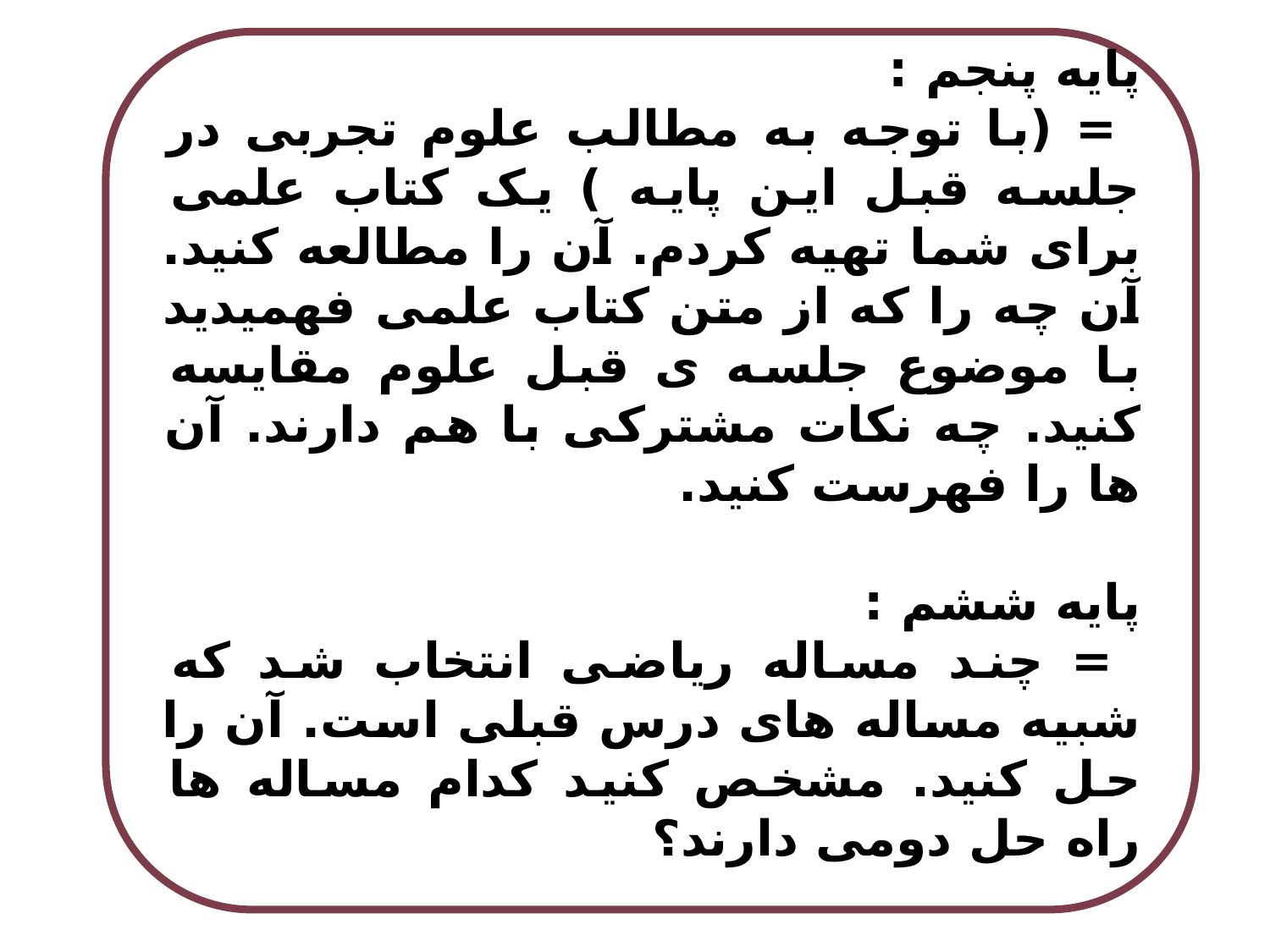

پایه پنجم :
 = (با توجه به مطالب علوم تجربی در جلسه قبل این پایه ) یک کتاب علمی برای شما تهیه کردم. آن را مطالعه کنید. آن چه را که از متن کتاب علمی فهمیدید با موضوع جلسه ی قبل علوم مقایسه کنید. چه نکات مشترکی با هم دارند. آن ها را فهرست کنید.

پایه ششم :
 = چند مساله ریاضی انتخاب شد که شبیه مساله های درس قبلی است. آن را حل کنید. مشخص کنید کدام مساله ها راه حل دومی دارند؟